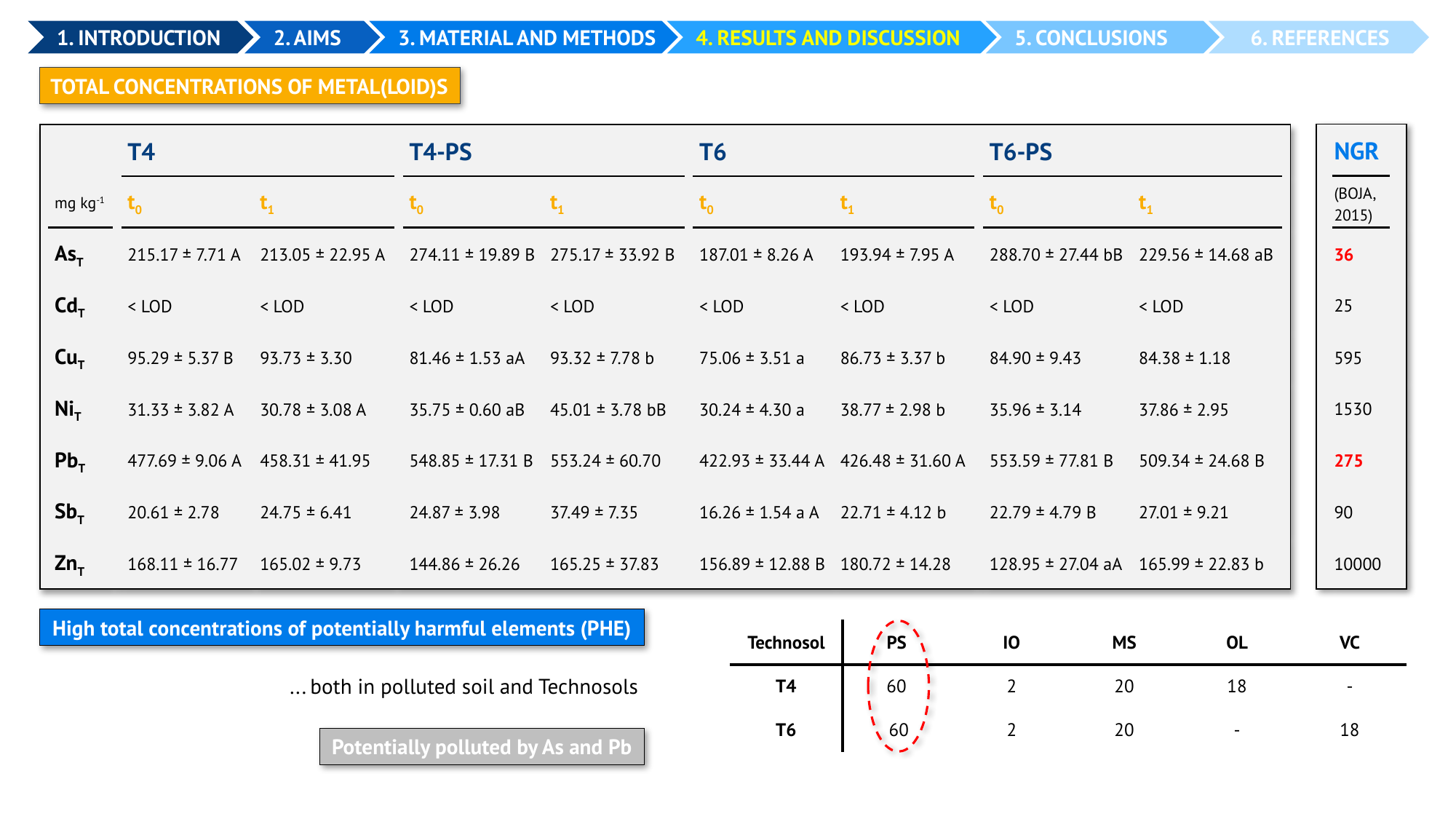

1. INTRODUCTION
2. AIMS
3. MATERIAL AND METHODS
4. RESULTS AND DISCUSSION
5. CONCLUSIONS
6. REFERENCES
TOTAL CONCENTRATIONS OF METAL(LOID)S
|  | NGR |  |
| --- | --- | --- |
|  | (BOJA, 2015) |  |
|  | 36 |  |
|  | 25 |  |
|  | 595 |  |
|  | 1530 |  |
|  | 275 |  |
|  | 90 |  |
|  | 10000 |  |
|  |  |  | T4 |  |  | T4-PS |  |  | T6 |  |  | T6-PS |  |  |
| --- | --- | --- | --- | --- | --- | --- | --- | --- | --- | --- | --- | --- | --- | --- |
|  | mg kg-1 |  | t0 | t1 |  | t0 | t1 |  | t0 | t1 |  | t0 | t1 |  |
|  | AsT |  | 215.17 ± 7.71 A | 213.05 ± 22.95 A |  | 274.11 ± 19.89 B | 275.17 ± 33.92 B |  | 187.01 ± 8.26 A | 193.94 ± 7.95 A |  | 288.70 ± 27.44 bB | 229.56 ± 14.68 aB |  |
|  | CdT |  | < LOD | < LOD |  | < LOD | < LOD |  | < LOD | < LOD |  | < LOD | < LOD |  |
|  | CuT |  | 95.29 ± 5.37 B | 93.73 ± 3.30 |  | 81.46 ± 1.53 aA | 93.32 ± 7.78 b |  | 75.06 ± 3.51 a | 86.73 ± 3.37 b |  | 84.90 ± 9.43 | 84.38 ± 1.18 |  |
|  | NiT |  | 31.33 ± 3.82 A | 30.78 ± 3.08 A |  | 35.75 ± 0.60 aB | 45.01 ± 3.78 bB |  | 30.24 ± 4.30 a | 38.77 ± 2.98 b |  | 35.96 ± 3.14 | 37.86 ± 2.95 |  |
|  | PbT |  | 477.69 ± 9.06 A | 458.31 ± 41.95 |  | 548.85 ± 17.31 B | 553.24 ± 60.70 |  | 422.93 ± 33.44 A | 426.48 ± 31.60 A |  | 553.59 ± 77.81 B | 509.34 ± 24.68 B |  |
|  | SbT |  | 20.61 ± 2.78 | 24.75 ± 6.41 |  | 24.87 ± 3.98 | 37.49 ± 7.35 |  | 16.26 ± 1.54 a A | 22.71 ± 4.12 b |  | 22.79 ± 4.79 B | 27.01 ± 9.21 |  |
|  | ZnT |  | 168.11 ± 16.77 | 165.02 ± 9.73 |  | 144.86 ± 26.26 | 165.25 ± 37.83 |  | 156.89 ± 12.88 B | 180.72 ± 14.28 |  | 128.95 ± 27.04 aA | 165.99 ± 22.83 b |  |
High total concentrations of potentially harmful elements (PHE)
| Technosol | PS | IO | MS | OL | VC |
| --- | --- | --- | --- | --- | --- |
| T4 | 60 | 2 | 20 | 18 | - |
| T6 | 60 | 2 | 20 | - | 18 |

... both in polluted soil and Technosols
Potentially polluted by As and Pb